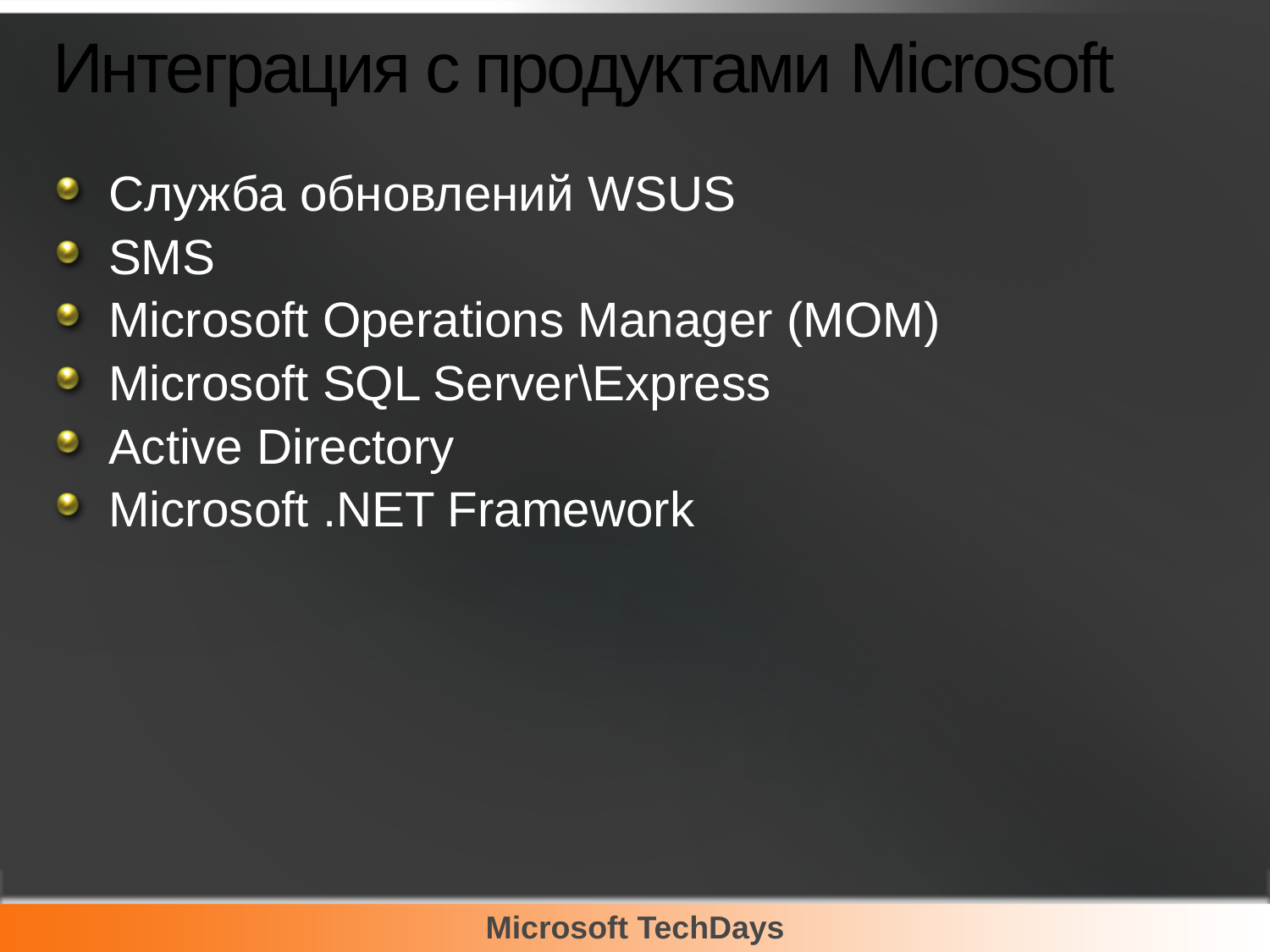

# Интеграция с продуктами Microsoft
Служба обновлений WSUS
SMS
Microsoft Operations Manager (MOM)
Microsoft SQL Server\Express
Active Directory
Microsoft .NET Framework